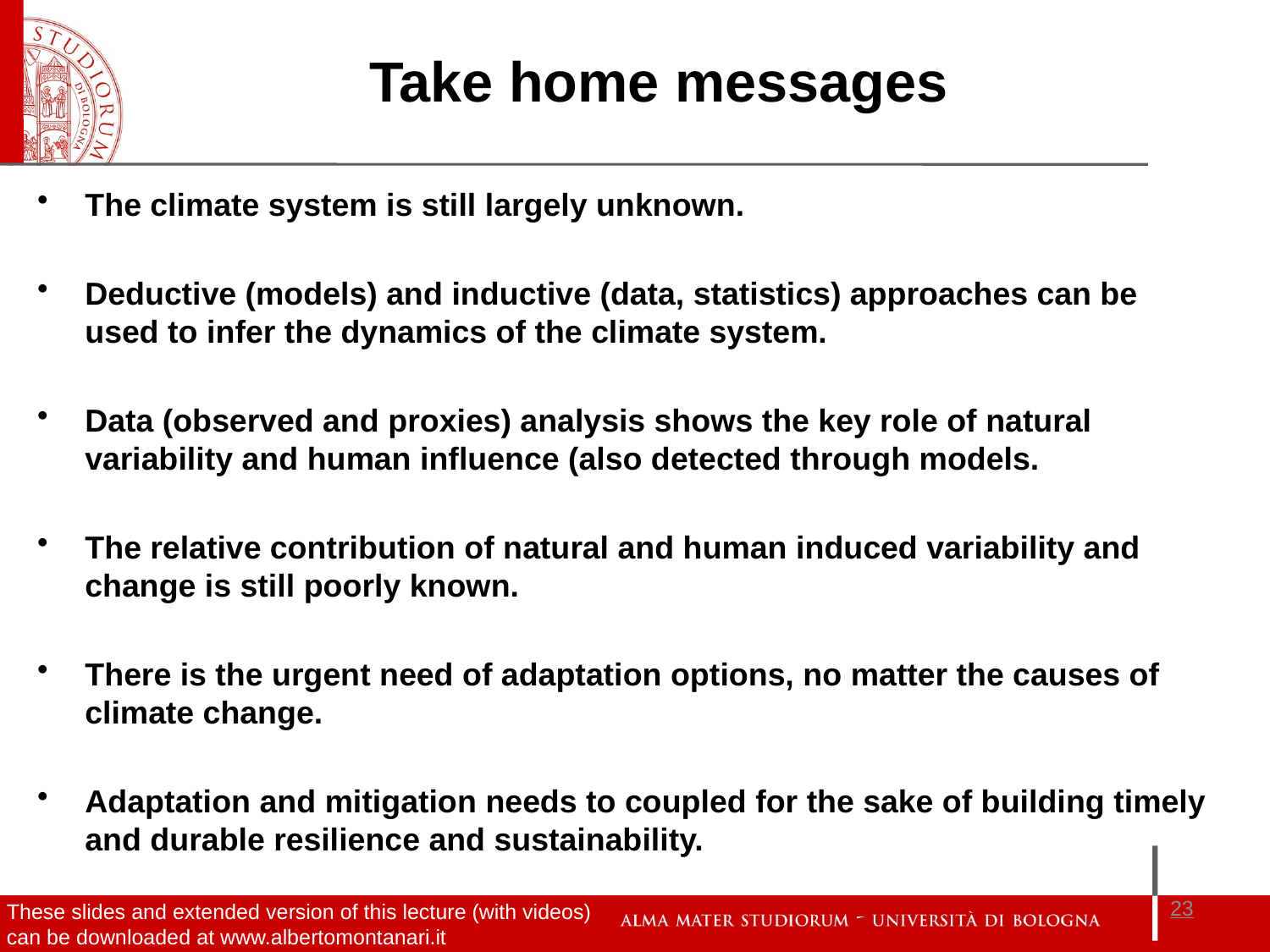

Take home messages
The climate system is still largely unknown.

Deductive (models) and inductive (data, statistics) approaches can be used to infer the dynamics of the climate system.

Data (observed and proxies) analysis shows the key role of natural variability and human influence (also detected through models.

The relative contribution of natural and human induced variability and change is still poorly known.

There is the urgent need of adaptation options, no matter the causes of climate change.

Adaptation and mitigation needs to coupled for the sake of building timely and durable resilience and sustainability.
23